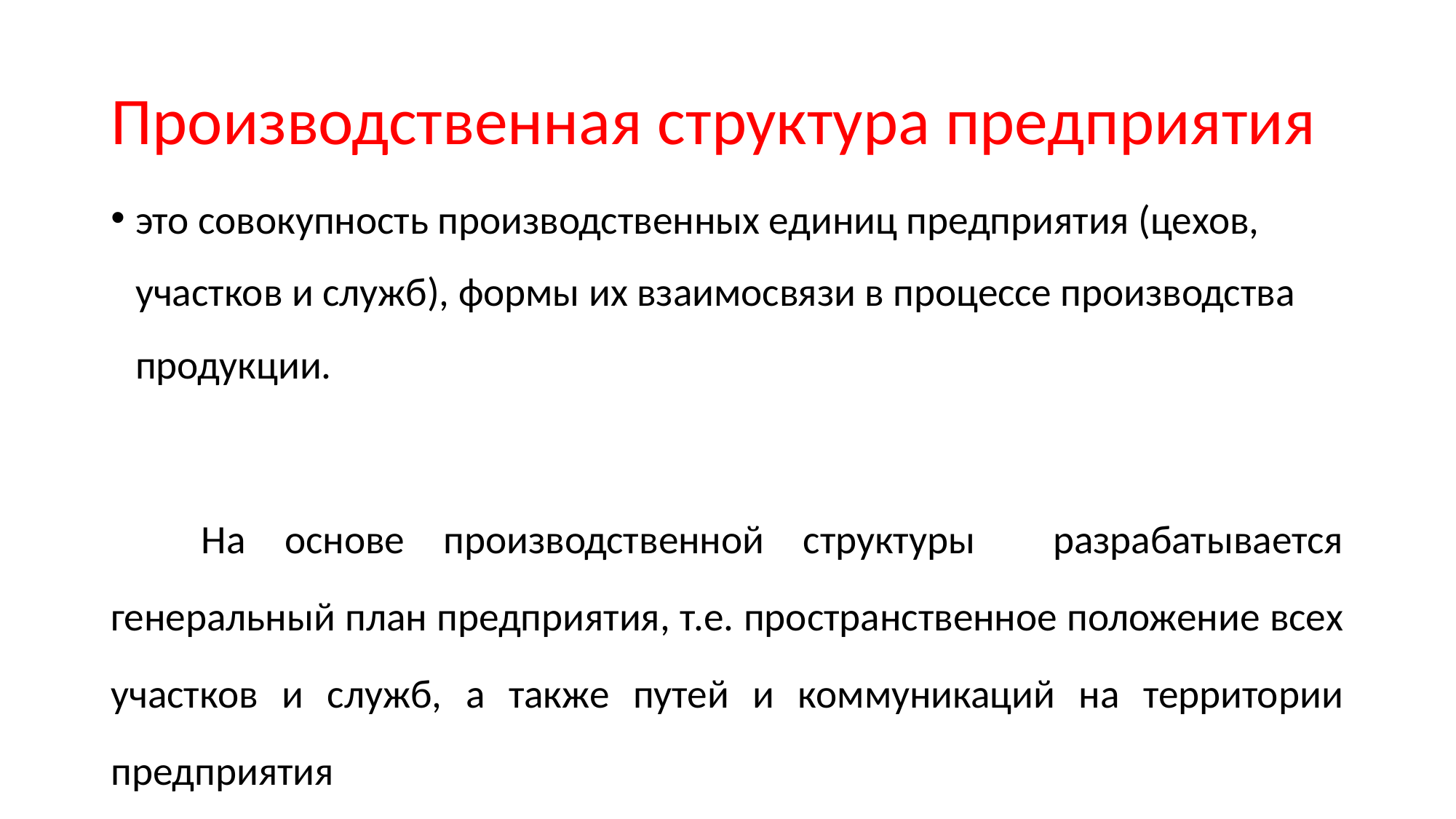

# Производственная структура предприятия
это совокупность производственных единиц предприятия (цехов, участков и служб), формы их взаимосвязи в процессе производства продукции.

	На основе производственной структуры  разрабатывается генеральный план предприятия, т.е. пространственное положение всех участков и служб, а также путей и коммуникаций на территории предприятия